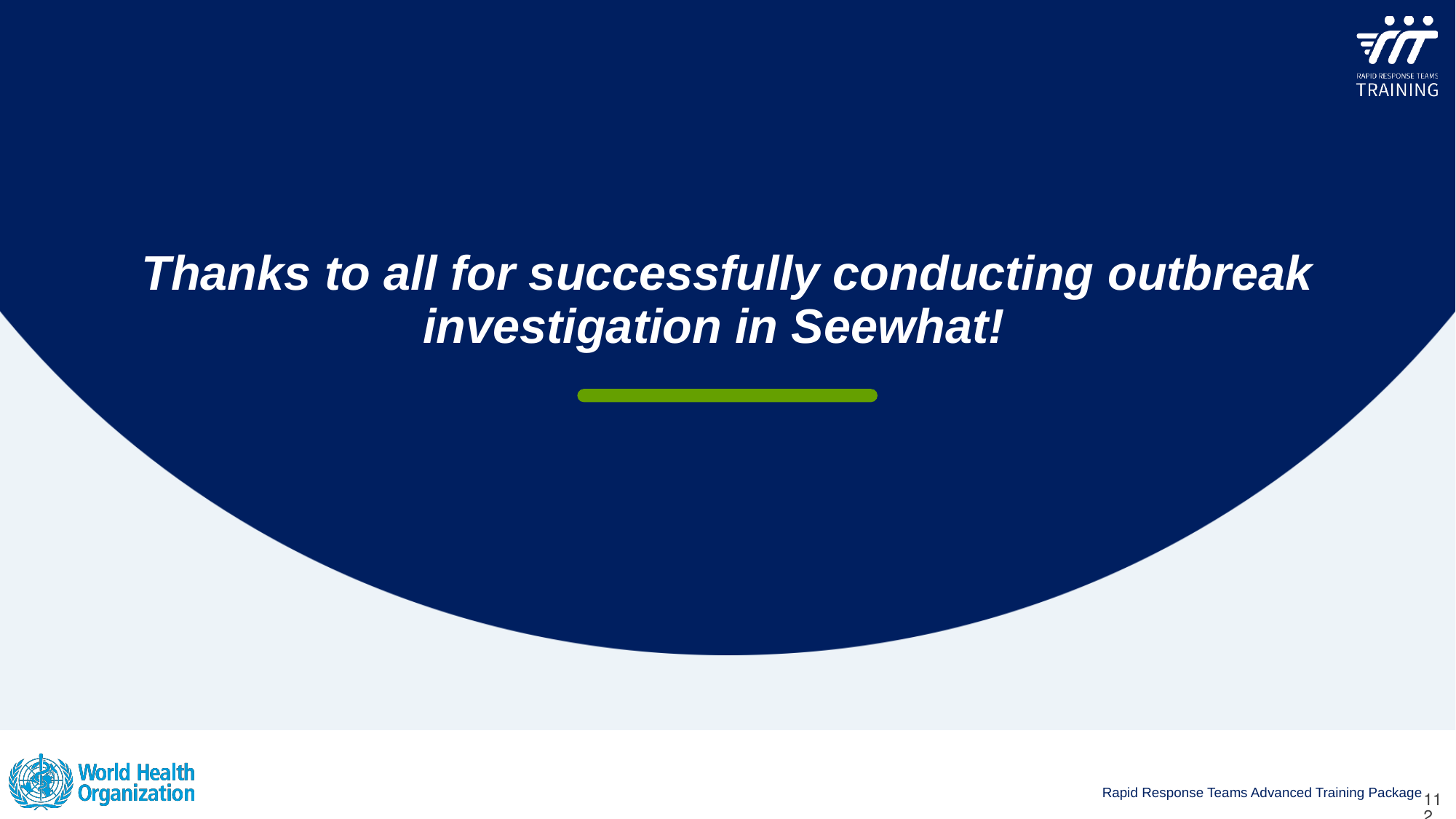

Thanks to all for successfully conducting outbreak investigation in Seewhat!